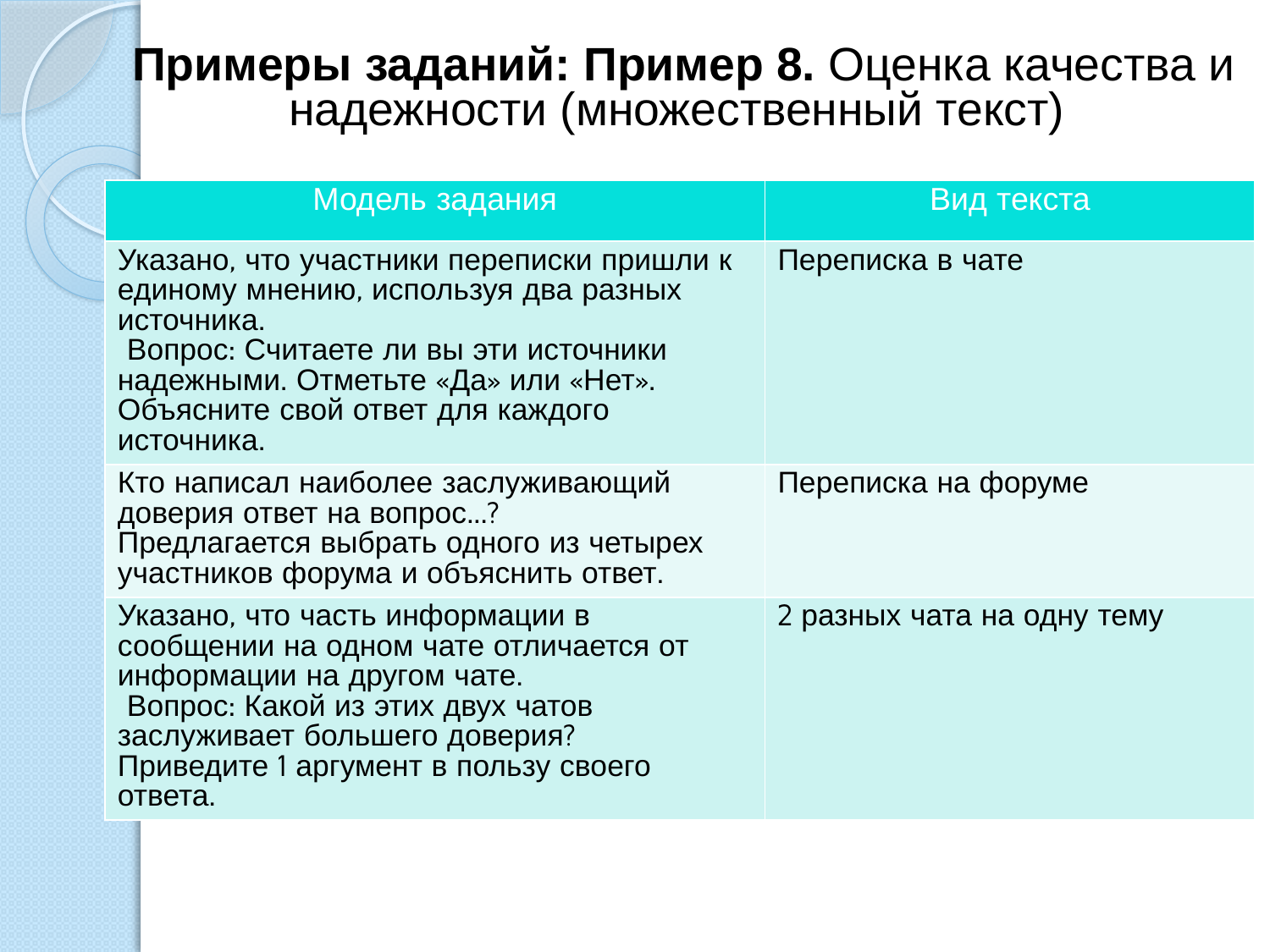

# Примеры заданий: Пример 8. Оценка качества и надежности (множественный текст)
| Модель задания | Вид текста |
| --- | --- |
| Указано, что участники переписки пришли к единому мнению, используя два разных источника.  Вопрос: Считаете ли вы эти источники надежными. Отметьте «Да» или «Нет». Объясните свой ответ для каждого источника. | Переписка в чате |
| Кто написал наиболее заслуживающий доверия ответ на вопрос...? Предлагается выбрать одного из четырех участников форума и объяснить ответ. | Переписка на форуме |
| Указано, что часть информации в сообщении на одном чате отличается от информации на другом чате.  Вопрос: Какой из этих двух чатов заслуживает большего доверия? Приведите 1 аргумент в пользу своего ответа. | 2 разных чата на одну тему |